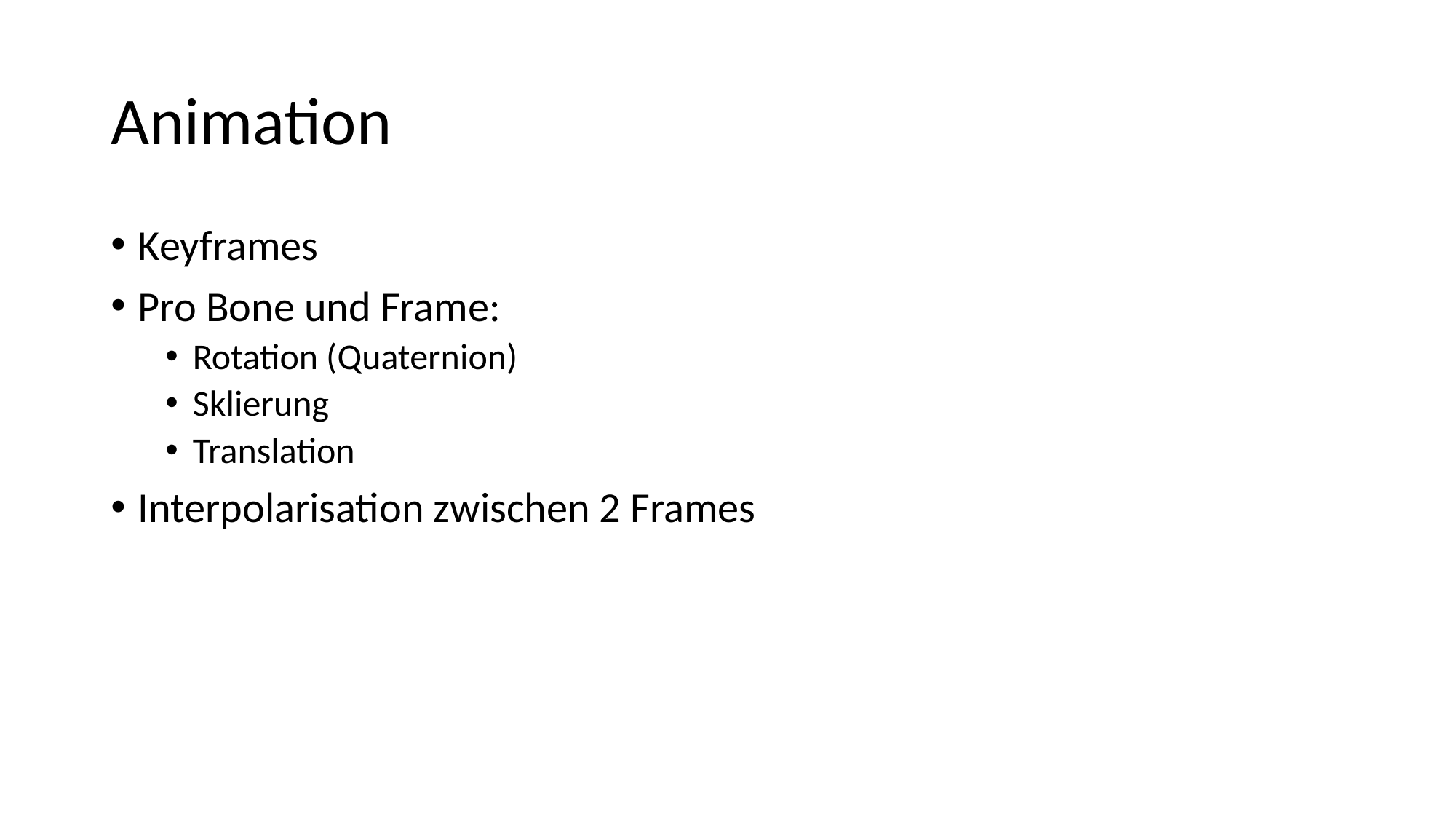

# Animation
Keyframes
Pro Bone und Frame:
Rotation (Quaternion)
Sklierung
Translation
Interpolarisation zwischen 2 Frames